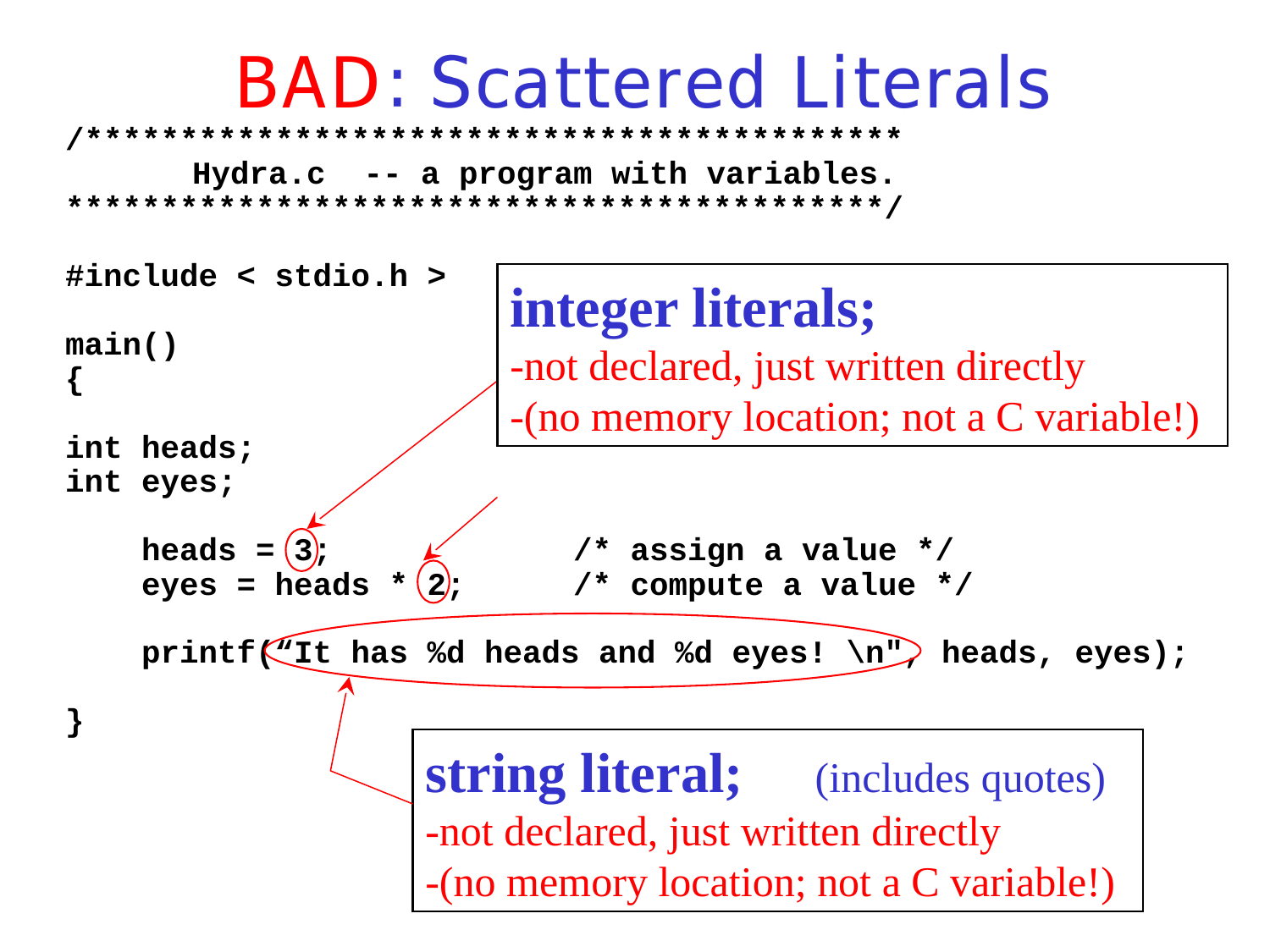

BAD: Scattered Literals
/*******************************************
	Hydra.c  -- a program with variables.
*******************************************/
#include < stdio.h >
main()
{
int heads;
int eyes;
    heads = 3;  		/* assign a value */
    eyes = heads * 2;	/* compute a value */
    printf(“It has %d heads and %d eyes! \n", heads, eyes);
}
integer literals;
-not declared, just written directly
-(no memory location; not a C variable!)

string literal;     (includes quotes)
-not declared, just written directly
-(no memory location; not a C variable!)